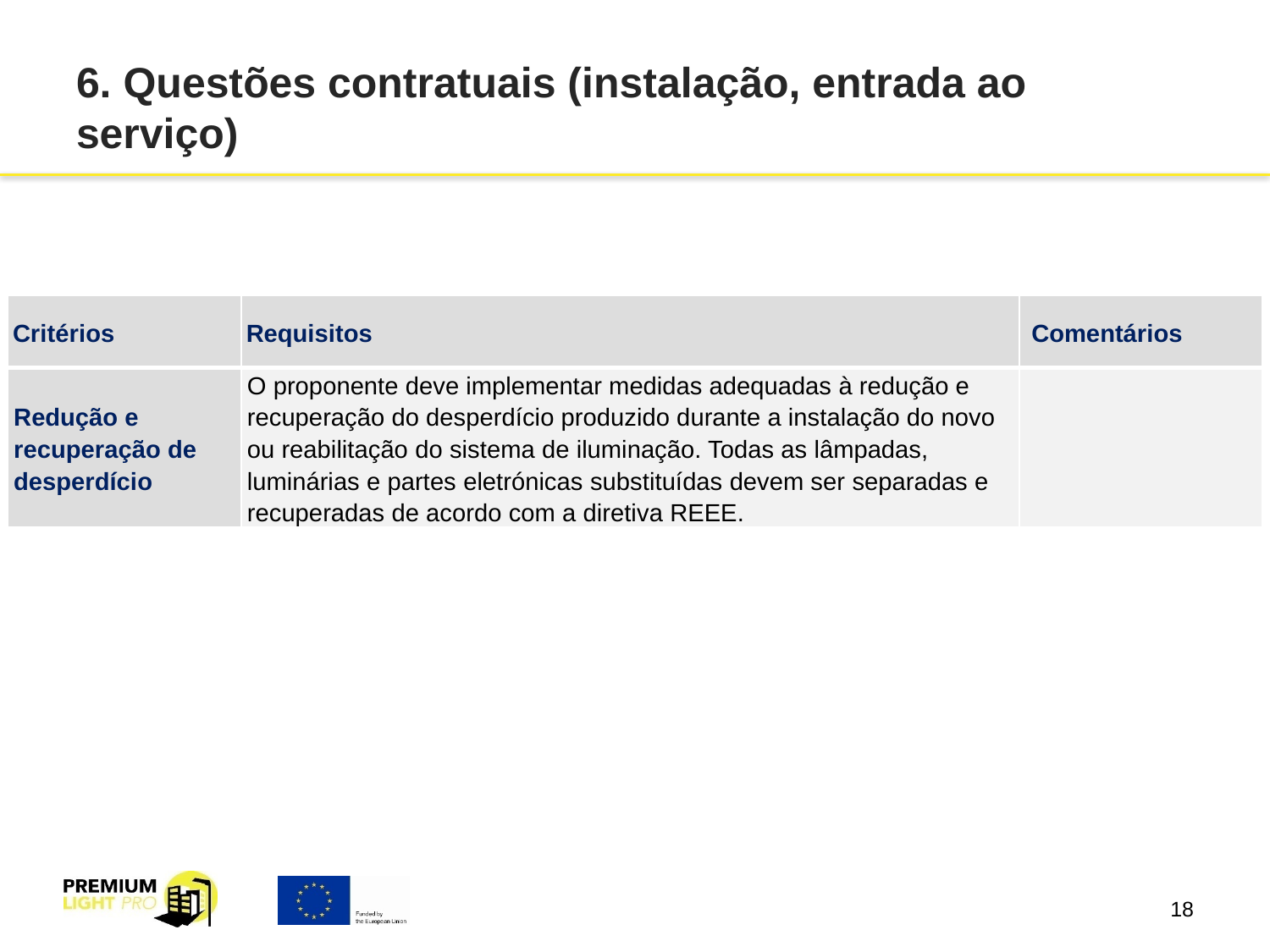

# 6. Questões contratuais (instalação, entrada ao serviço)
| Critérios | Requisitos | Comentários |
| --- | --- | --- |
| Redução e recuperação de desperdício | O proponente deve implementar medidas adequadas à redução e recuperação do desperdício produzido durante a instalação do novo ou reabilitação do sistema de iluminação. Todas as lâmpadas, luminárias e partes eletrónicas substituídas devem ser separadas e recuperadas de acordo com a diretiva REEE. |  |